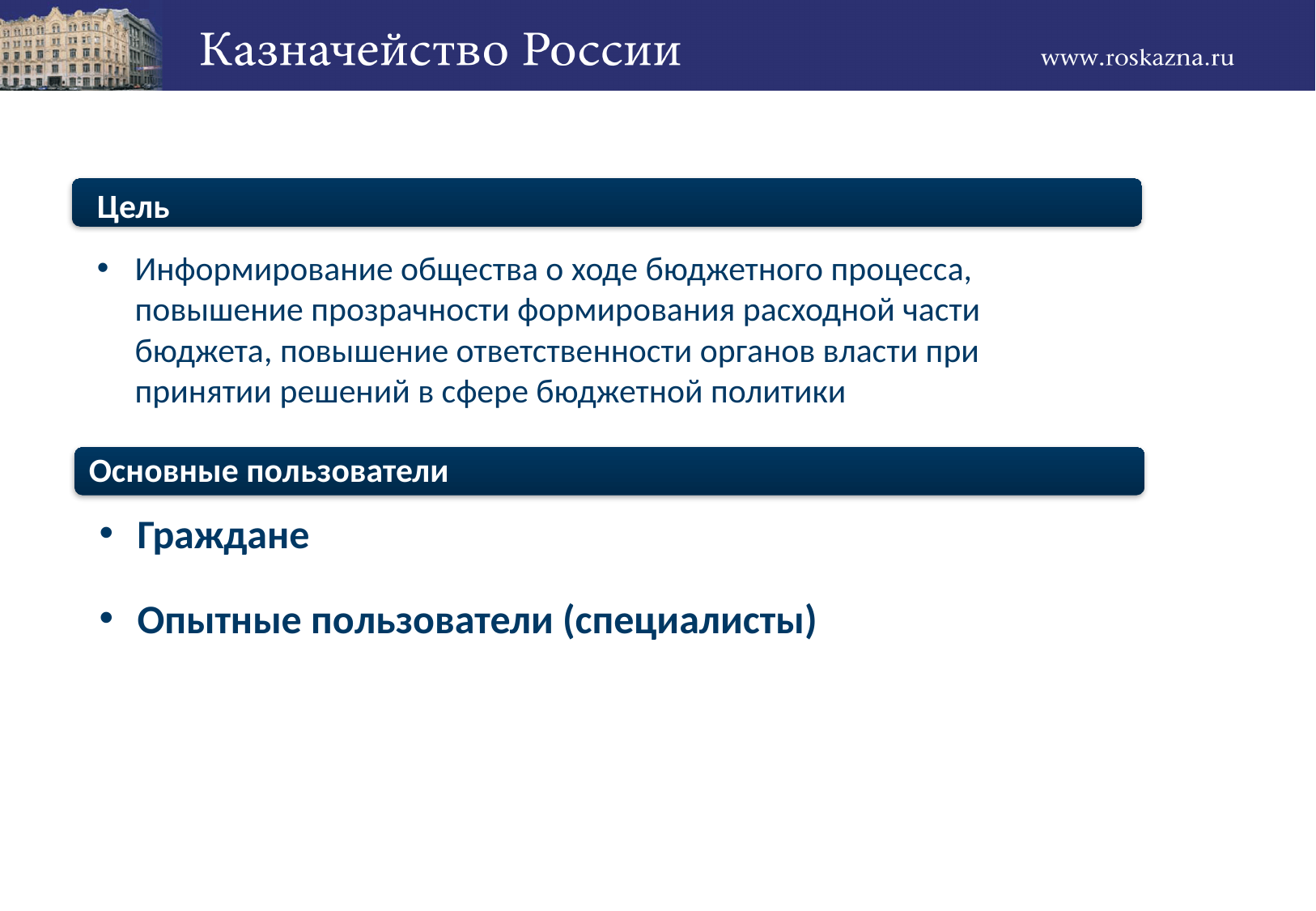

Цель

Информирование общества о ходе бюджетного процесса, повышение прозрачности формирования расходной части бюджета, повышение ответственности органов власти при принятии решений в сфере бюджетной политики

Основные пользователи
Пользователи

Граждане

Опытные пользователи (специалисты)